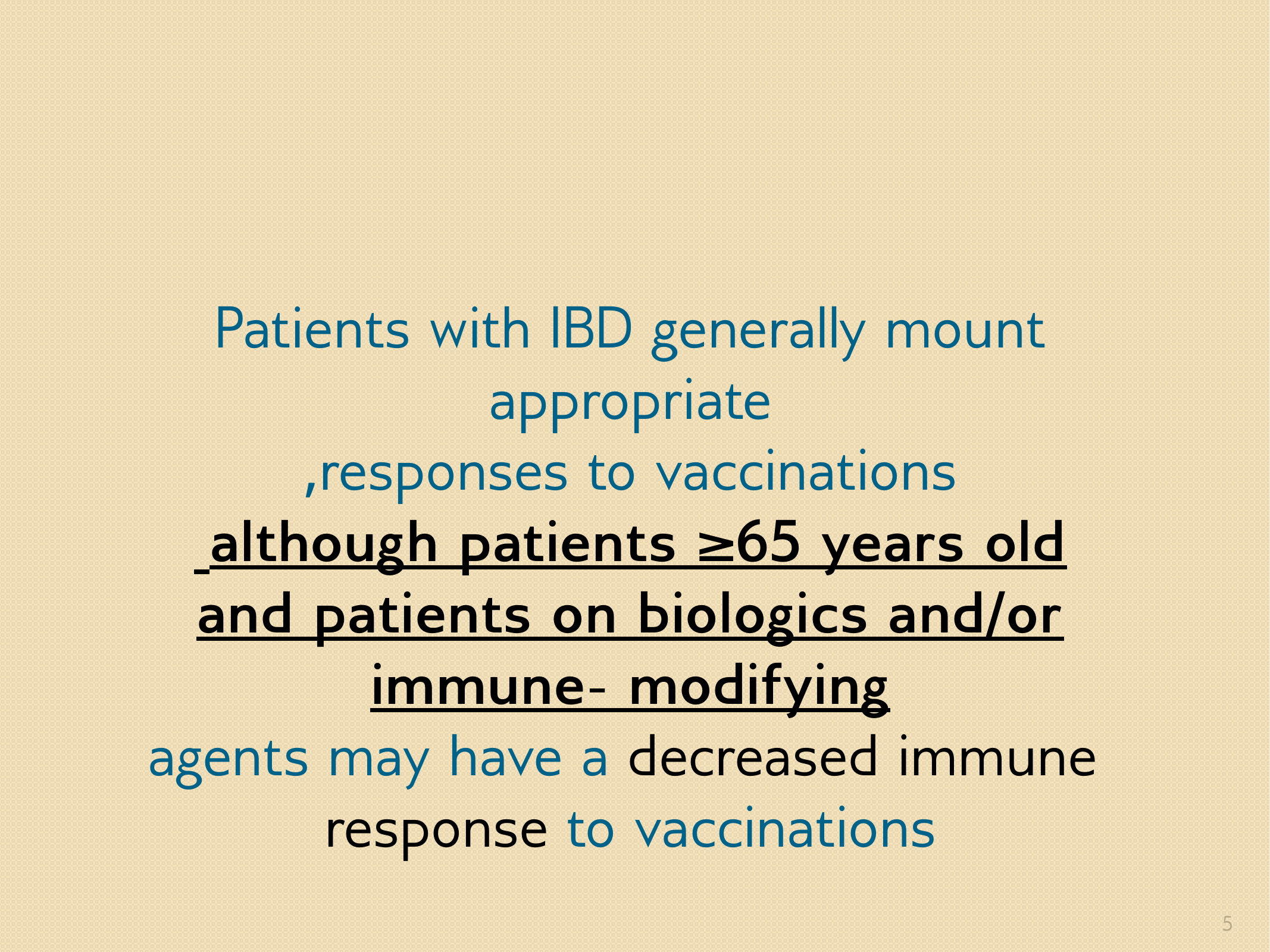

Patients with IBD generally mount appropriate
 responses to vaccinations,
although patients ≥65 years old
and patients on biologics and/or immune- modifying
 agents may have a decreased immune response to vaccinations
5